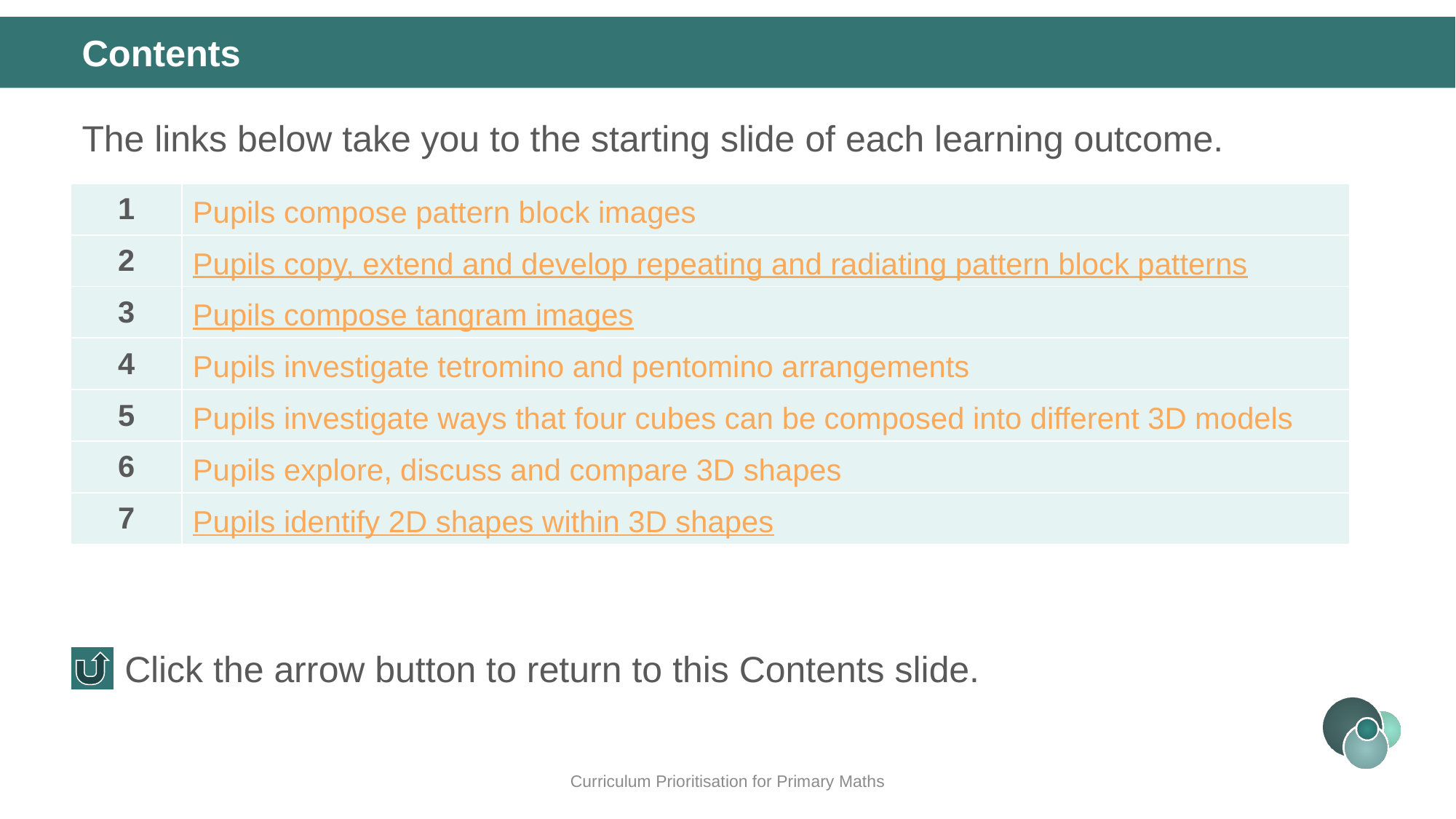

Contents
The links below take you to the starting slide of each learning outcome.
| 1 | Pupils compose pattern block images |
| --- | --- |
| 2 | Pupils copy, extend and develop repeating and radiating pattern block patterns |
| 3 | Pupils compose tangram images |
| 4 | Pupils investigate tetromino and pentomino arrangements |
| 5 | Pupils investigate ways that four cubes can be composed into different 3D models |
| 6 | Pupils explore, discuss and compare 3D shapes |
| 7 | Pupils identify 2D shapes within 3D shapes |
Click the arrow button to return to this Contents slide.

Curriculum Prioritisation for Primary Maths